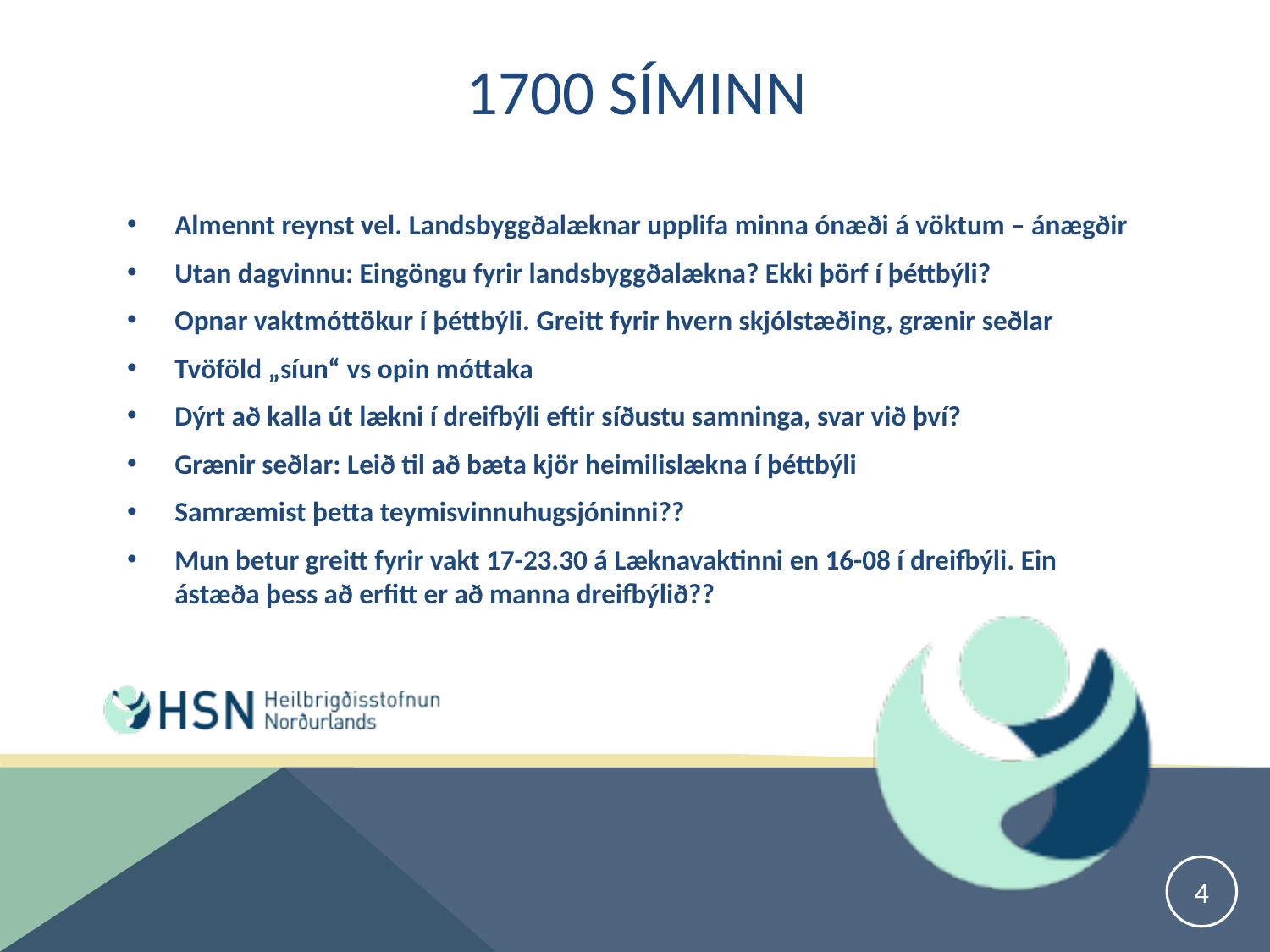

# 1700 síminn

Almennt reynst vel. Landsbyggðalæknar upplifa minna ónæði á vöktum – ánægðir
Utan dagvinnu: Eingöngu fyrir landsbyggðalækna? Ekki þörf í þéttbýli?
Opnar vaktmóttökur í þéttbýli. Greitt fyrir hvern skjólstæðing, grænir seðlar
Tvöföld „síun“ vs opin móttaka
Dýrt að kalla út lækni í dreifbýli eftir síðustu samninga, svar við því?
Grænir seðlar: Leið til að bæta kjör heimilislækna í þéttbýli
Samræmist þetta teymisvinnuhugsjóninni??
Mun betur greitt fyrir vakt 17-23.30 á Læknavaktinni en 16-08 í dreifbýli. Ein ástæða þess að erfitt er að manna dreifbýlið??

4